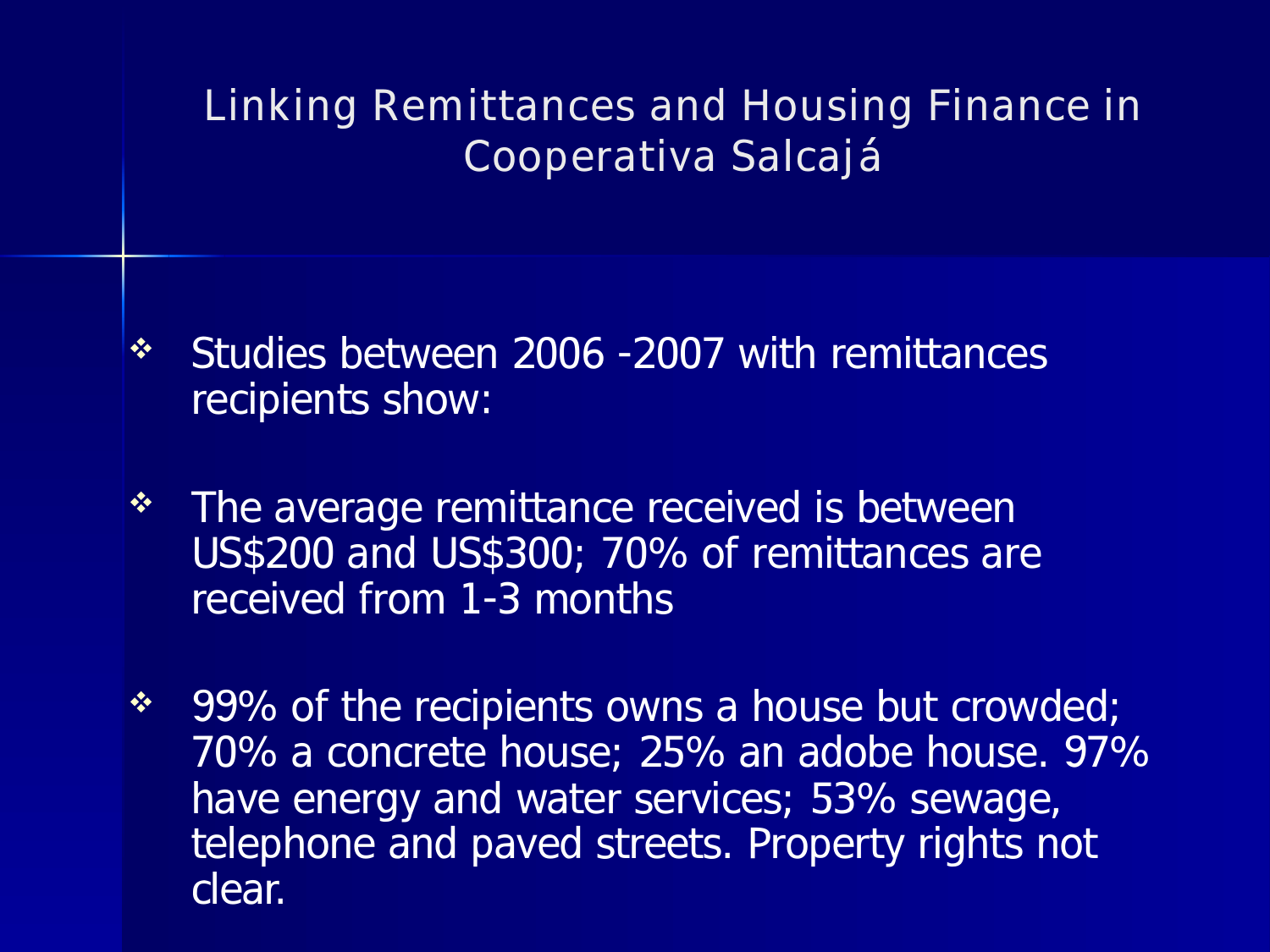

# Linking Remittances and Housing Finance in Cooperativa Salcajá

Studies between 2006 -2007 with remittances recipients show:

The average remittance received is between US$200 and US$300; 70% of remittances are received from 1-3 months

99% of the recipients owns a house but crowded; 70% a concrete house; 25% an adobe house. 97% have energy and water services; 53% sewage, telephone and paved streets. Property rights not clear.